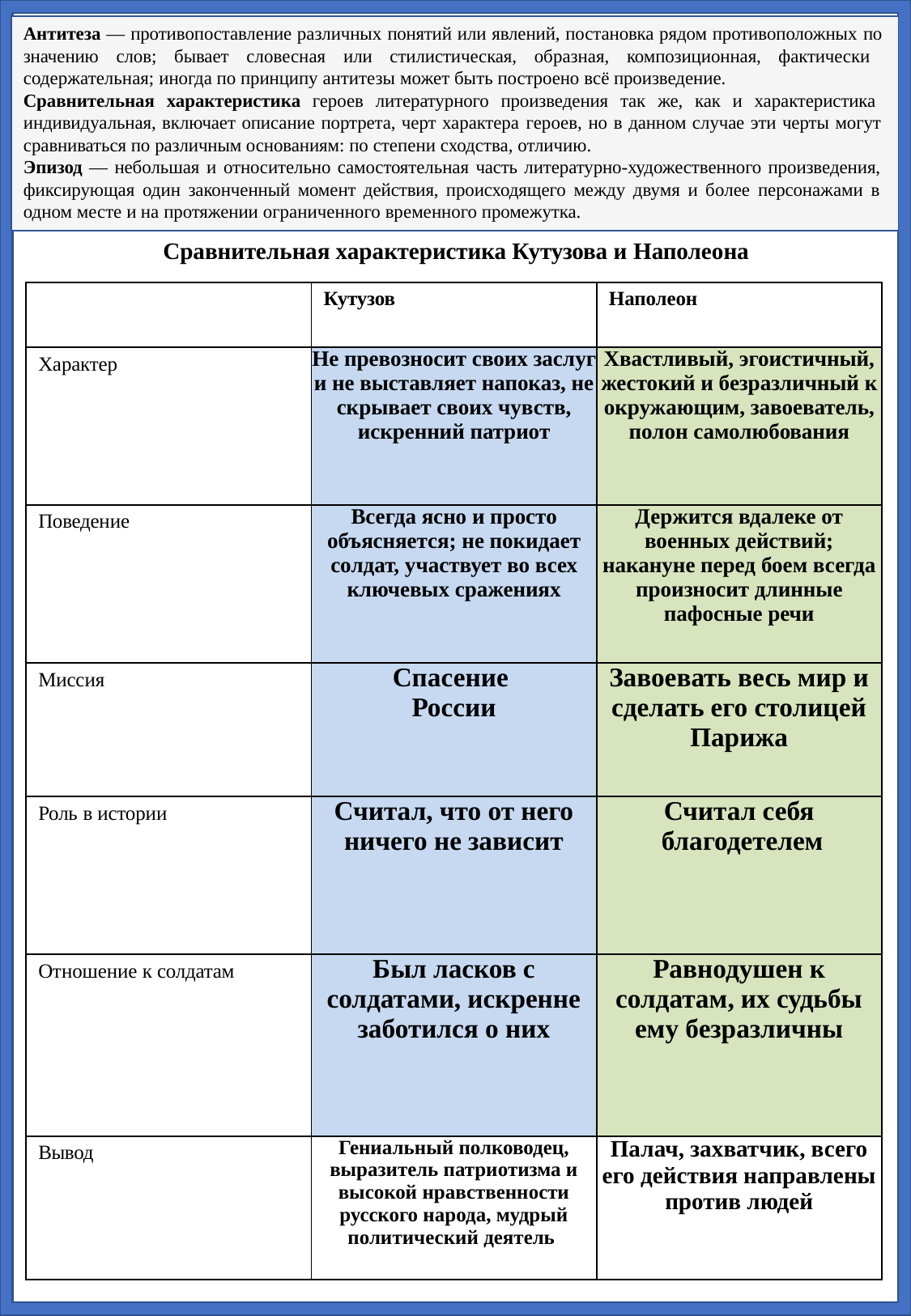

Антитеза — противопоставление различных понятий или явлений, постановка рядом противоположных по  значению слов; бывает словесная или стилистическая, образная, композиционная, фактически  содержательная; иногда по принципу антитезы может быть построено всё произведение.
Сравнительная характеристика героев литературного произведения так же, как и характеристика  индивидуальная, включает описание портрета, черт характера героев, но в данном случае эти черты могут  сравниваться по различным основаниям: по степени сходства, отличию.
Эпизод — небольшая и относительно самостоятельная часть литературно-художественного произведения,  фиксирующая один законченный момент действия, происходящего между двумя и более персонажами в  одном месте и на протяжении ограниченного временного промежутка.
Сравнительная характеристика Кутузова и Наполеона
|  | Кутузов | Наполеон |
| --- | --- | --- |
| Характер | Не превозносит своих заслуг и не выставляет напоказ, не скрывает своих чувств, искренний патриот | Хвастливый, эгоистичный, жестокий и безразличный к окружающим, завоеватель, полон самолюбования |
| Поведение | Всегда ясно и просто объясняется; не покидает солдат, участвует во всех ключевых сражениях | Держится вдалеке от военных действий; накануне перед боем всегда произносит длинные пафосные речи |
| Миссия | Спасение России | Завоевать весь мир и сделать его столицей Парижа |
| Роль в истории | Считал, что от него ничего не зависит | Считал себя благодетелем |
| Отношение к солдатам | Был ласков с солдатами, искренне заботился о них | Равнодушен к солдатам, их судьбы ему безразличны |
| Вывод | Гениальный полководец, выразитель патриотизма и высокой нравственности русского народа, мудрый политический деятель | Палач, захватчик, всего его действия направлены против людей |